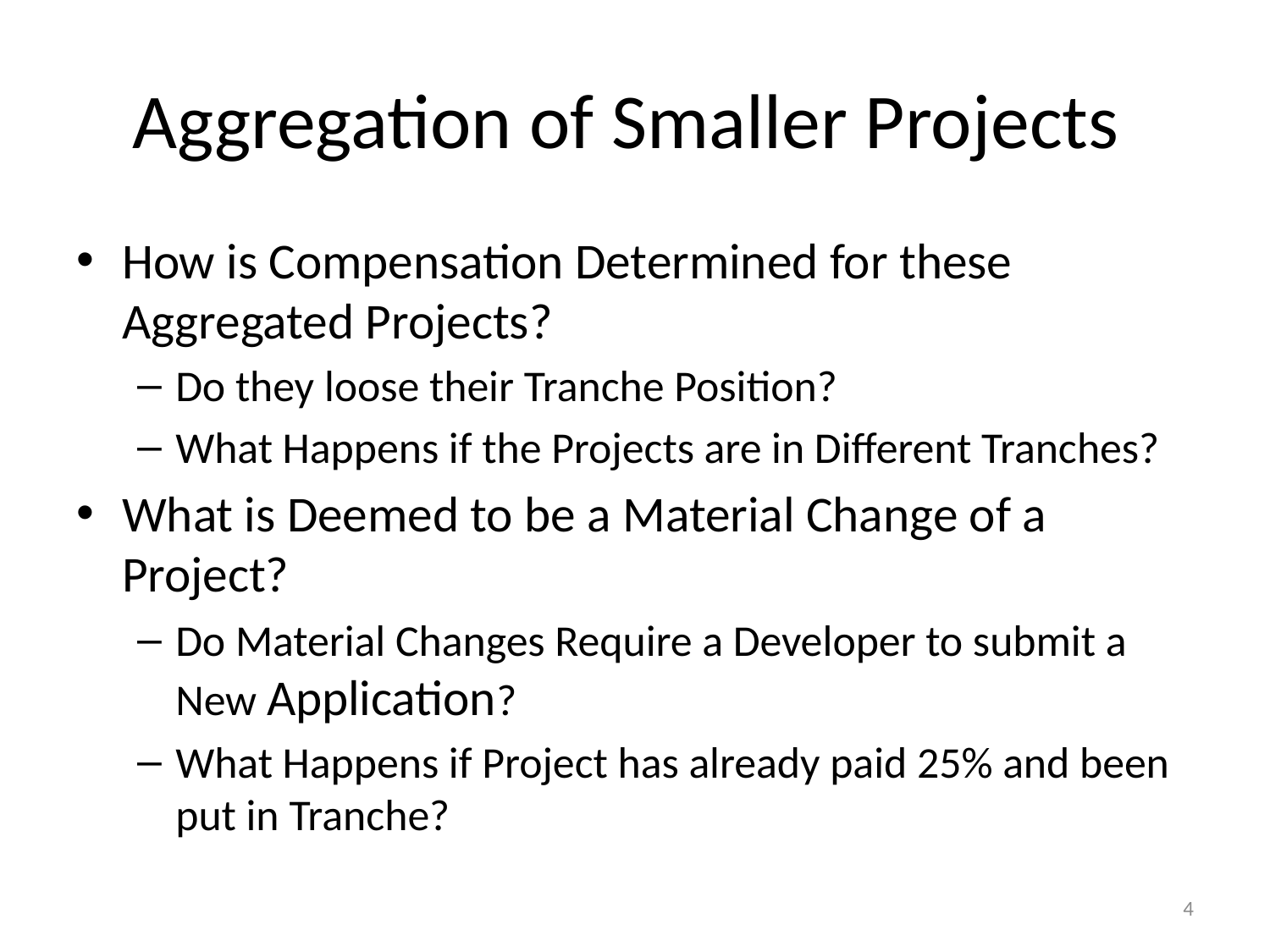

# Aggregation of Smaller Projects
How is Compensation Determined for these Aggregated Projects?
Do they loose their Tranche Position?
What Happens if the Projects are in Different Tranches?
What is Deemed to be a Material Change of a Project?
Do Material Changes Require a Developer to submit a New Application?
What Happens if Project has already paid 25% and been put in Tranche?

4